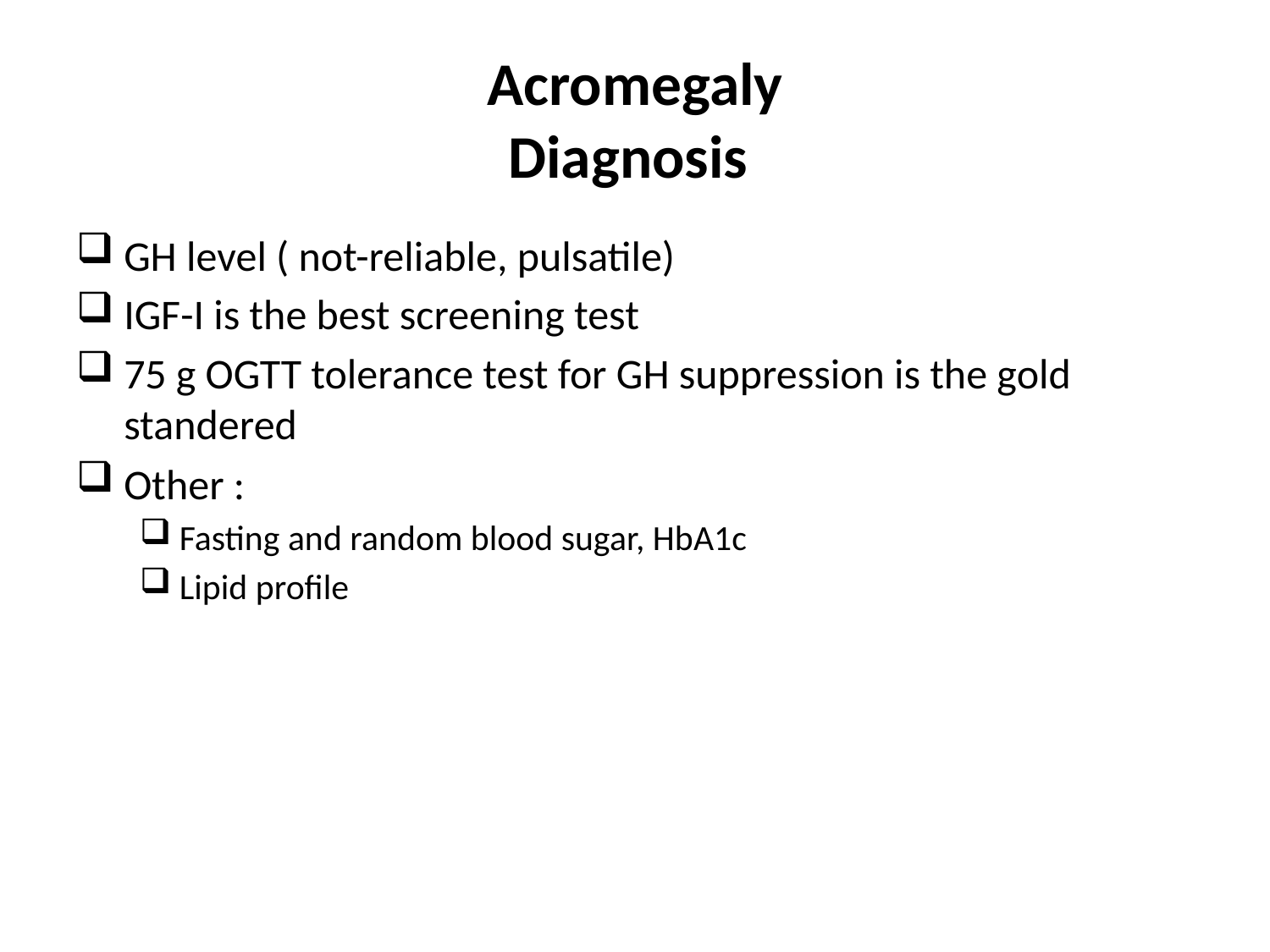

# Acromegaly Diagnosis
GH level ( not-reliable, pulsatile)
IGF-I is the best screening test
75 g OGTT tolerance test for GH suppression is the gold standered
Other :
Fasting and random blood sugar, HbA1c
Lipid profile